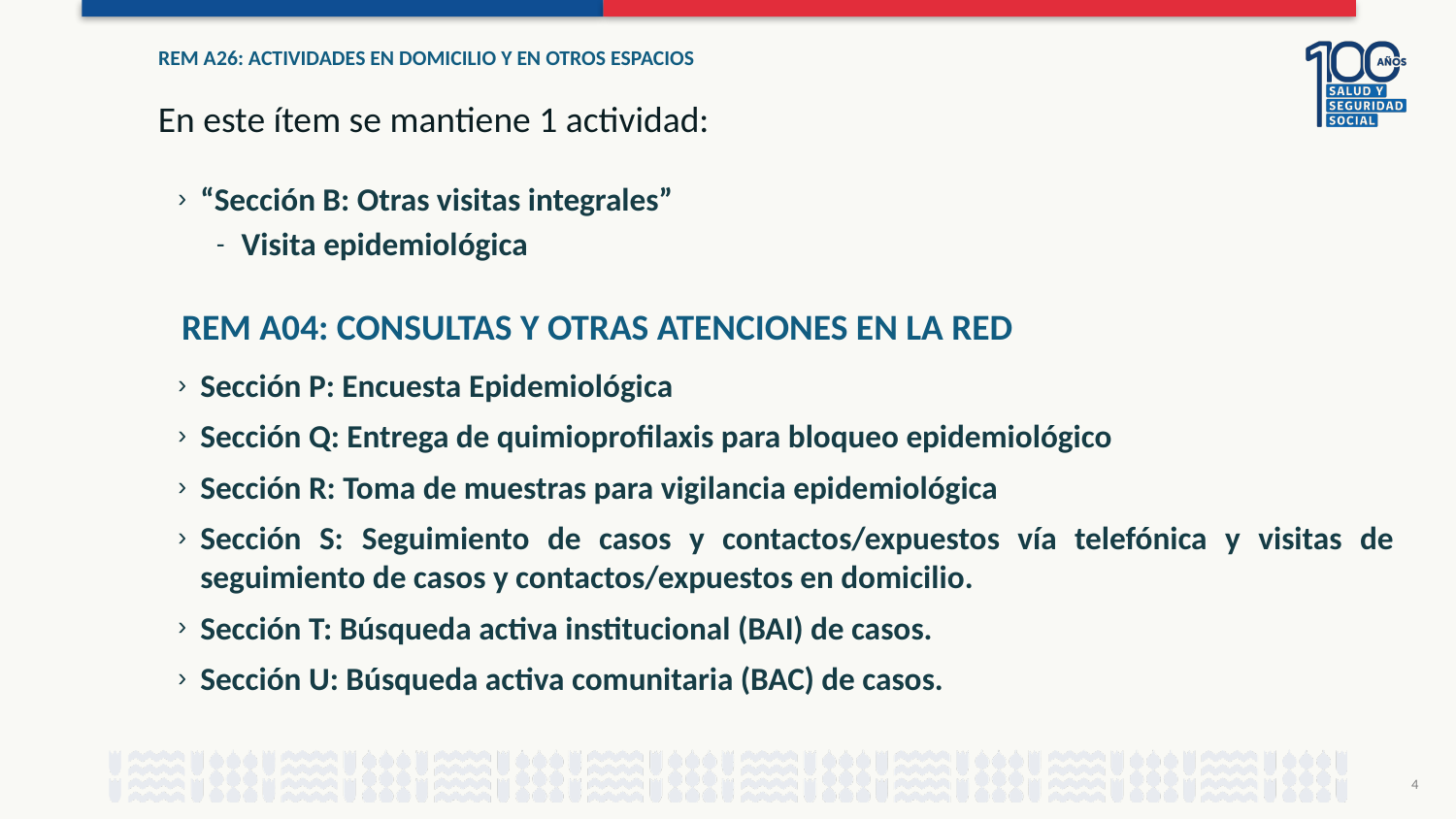

# REM A26: ACTIVIDADES EN DOMICILIO Y EN OTROS ESPACIOS
En este ítem se mantiene 1 actividad:
“Sección B: Otras visitas integrales”
Visita epidemiológica

REM A04: CONSULTAS Y OTRAS ATENCIONES EN LA RED
Sección P: Encuesta Epidemiológica
Sección Q: Entrega de quimioprofilaxis para bloqueo epidemiológico
Sección R: Toma de muestras para vigilancia epidemiológica
Sección S: Seguimiento de casos y contactos/expuestos vía telefónica y visitas de seguimiento de casos y contactos/expuestos en domicilio.
Sección T: Búsqueda activa institucional (BAI) de casos.
Sección U: Búsqueda activa comunitaria (BAC) de casos.

4